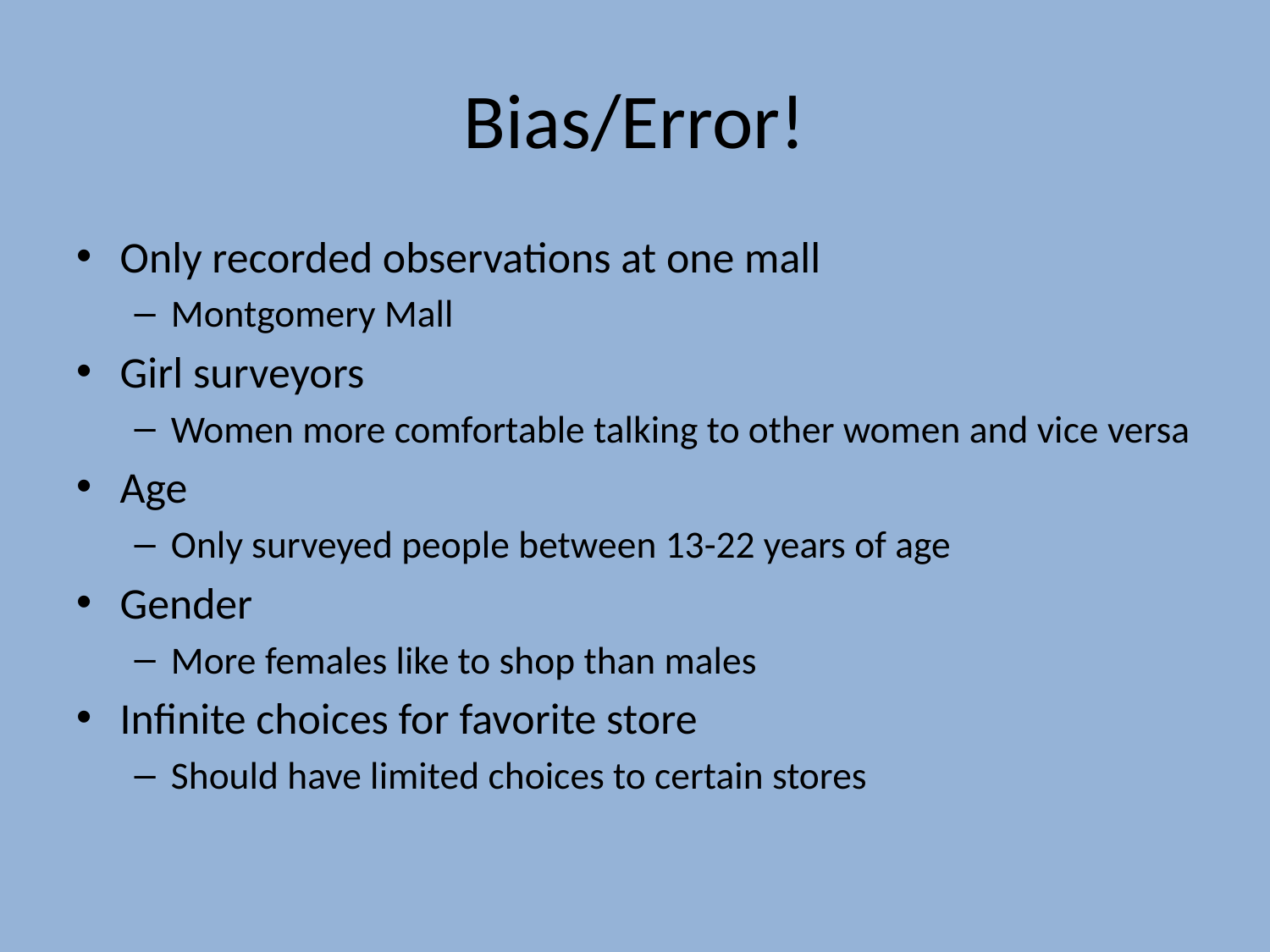

# Bias/Error!
Only recorded observations at one mall
Montgomery Mall
Girl surveyors
Women more comfortable talking to other women and vice versa
Age
Only surveyed people between 13-22 years of age
Gender
More females like to shop than males
Infinite choices for favorite store
Should have limited choices to certain stores